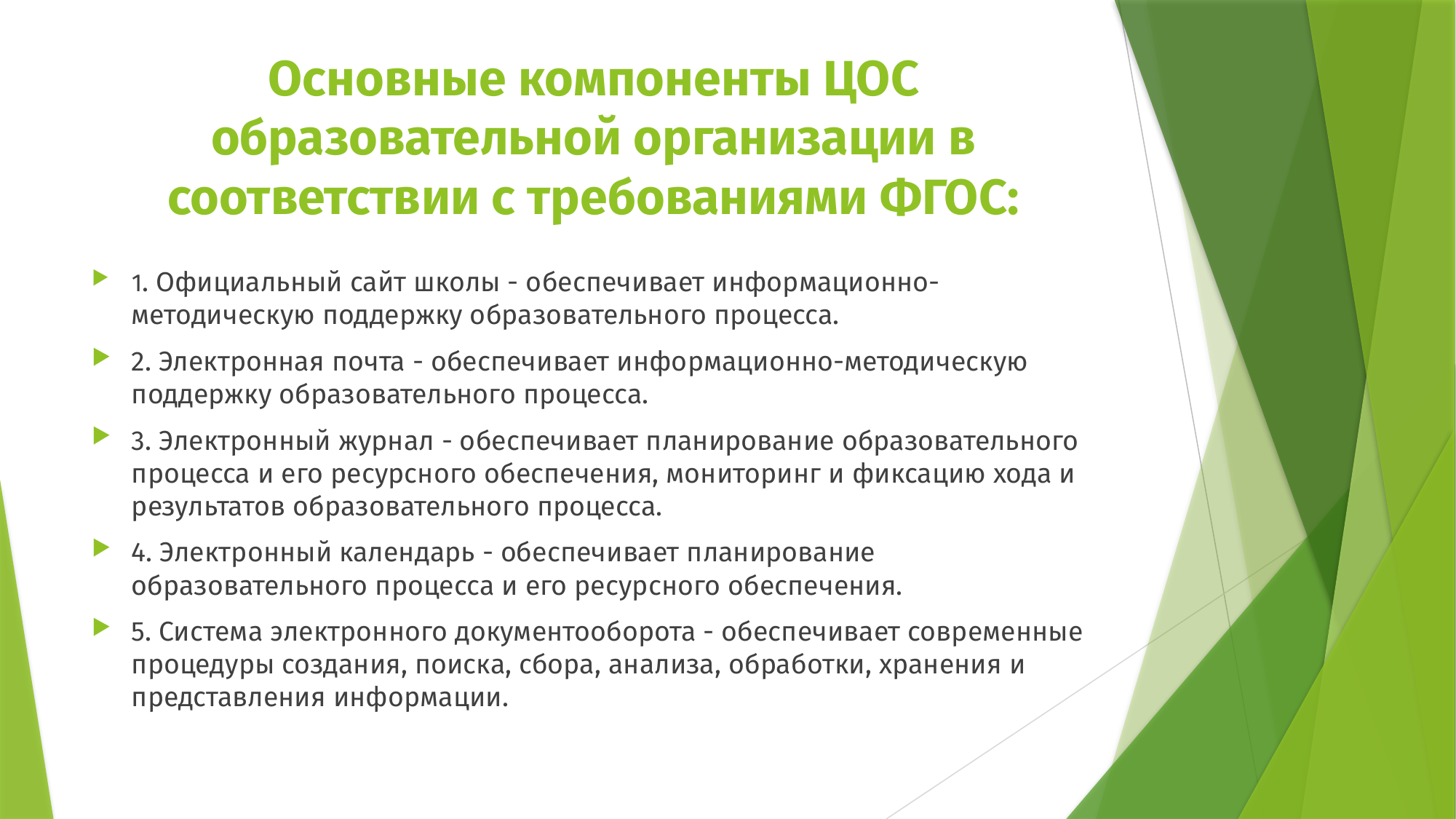

# Основные компоненты ЦОС образовательной организации в соответствии с требованиями ФГОС:
1. Официальный сайт школы - обеспечивает информационно-методическую поддержку образовательного процесса.
2. Электронная почта - обеспечивает информационно-методическую поддержку образовательного процесса.
3. Электронный журнал - обеспечивает планирование образовательного процесса и его ресурсного обеспечения, мониторинг и фиксацию хода и результатов образовательного процесса.
4. Электронный календарь - обеспечивает планирование образовательного процесса и его ресурсного обеспечения.
5. Система электронного документооборота - обеспечивает современные процедуры создания, поиска, сбора, анализа, обработки, хранения и представления информации.